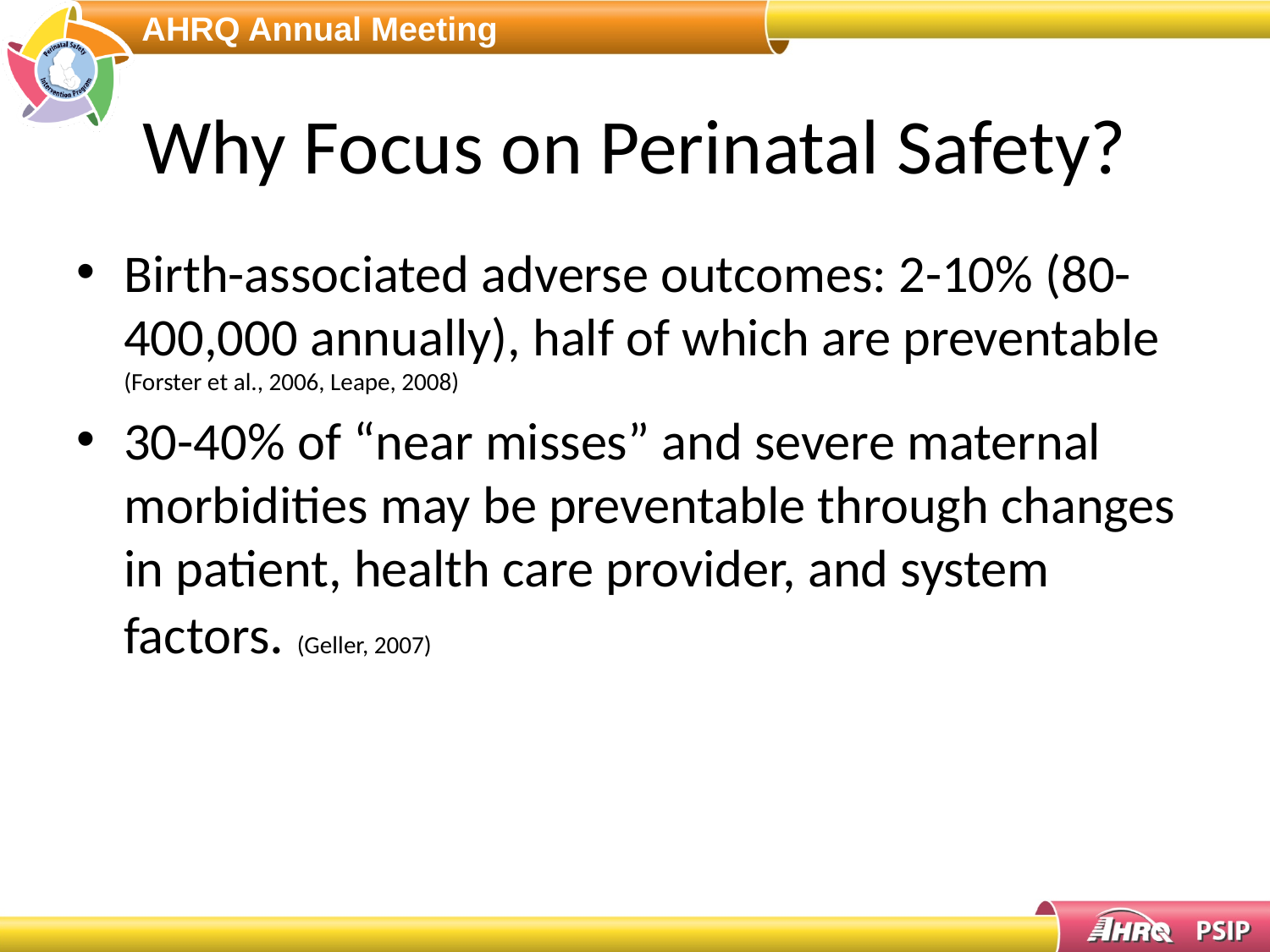

# Why Focus on Perinatal Safety?
Birth-associated adverse outcomes: 2-10% (80-400,000 annually), half of which are preventable (Forster et al., 2006, Leape, 2008)
30-40% of “near misses” and severe maternal morbidities may be preventable through changes in patient, health care provider, and system factors. (Geller, 2007)